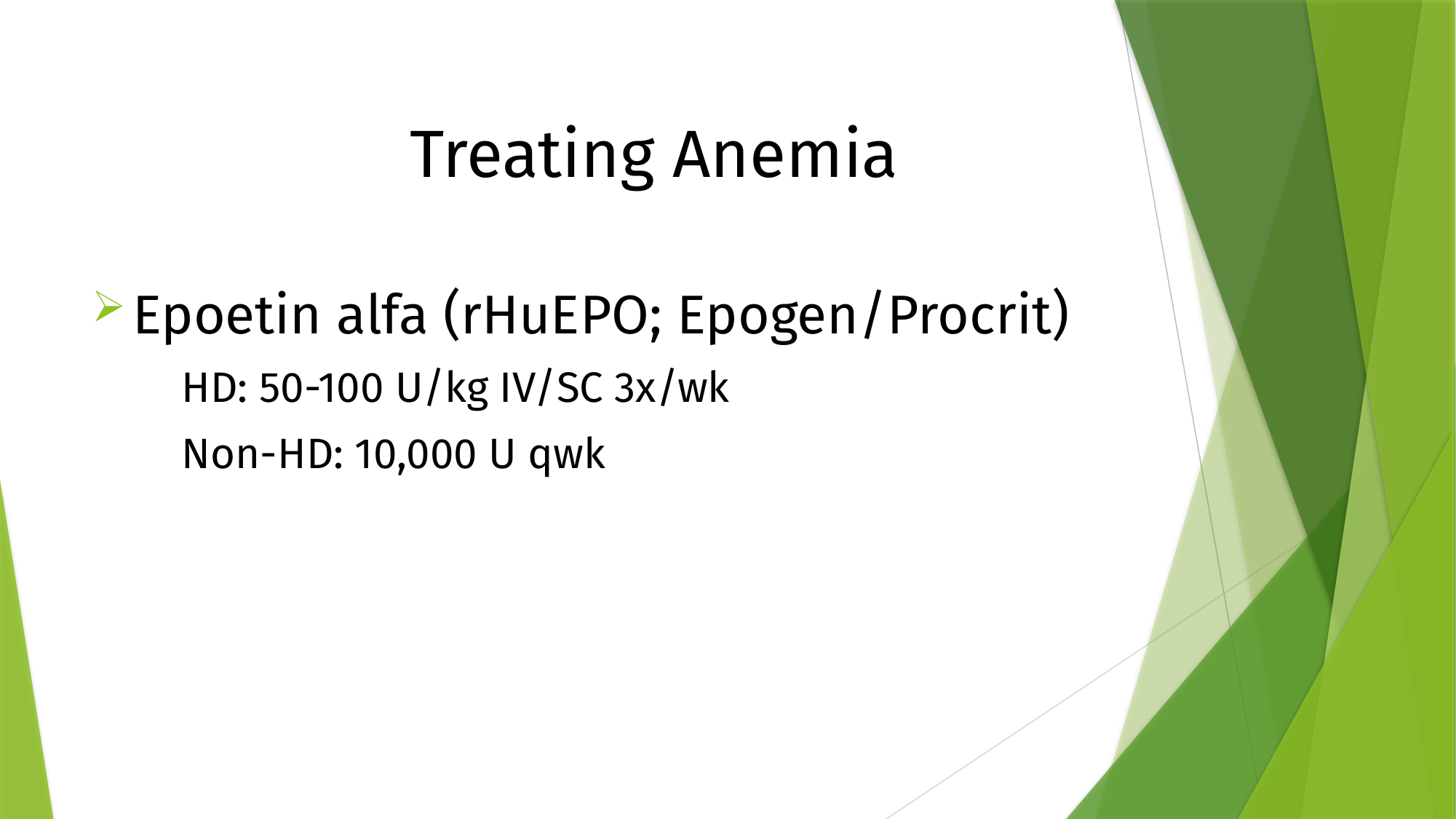

# Treating Anemia
Epoetin alfa (rHuEPO; Epogen/Procrit)
        HD: 50-100 U/kg IV/SC 3x/wk
        Non-HD: 10,000 U qwk